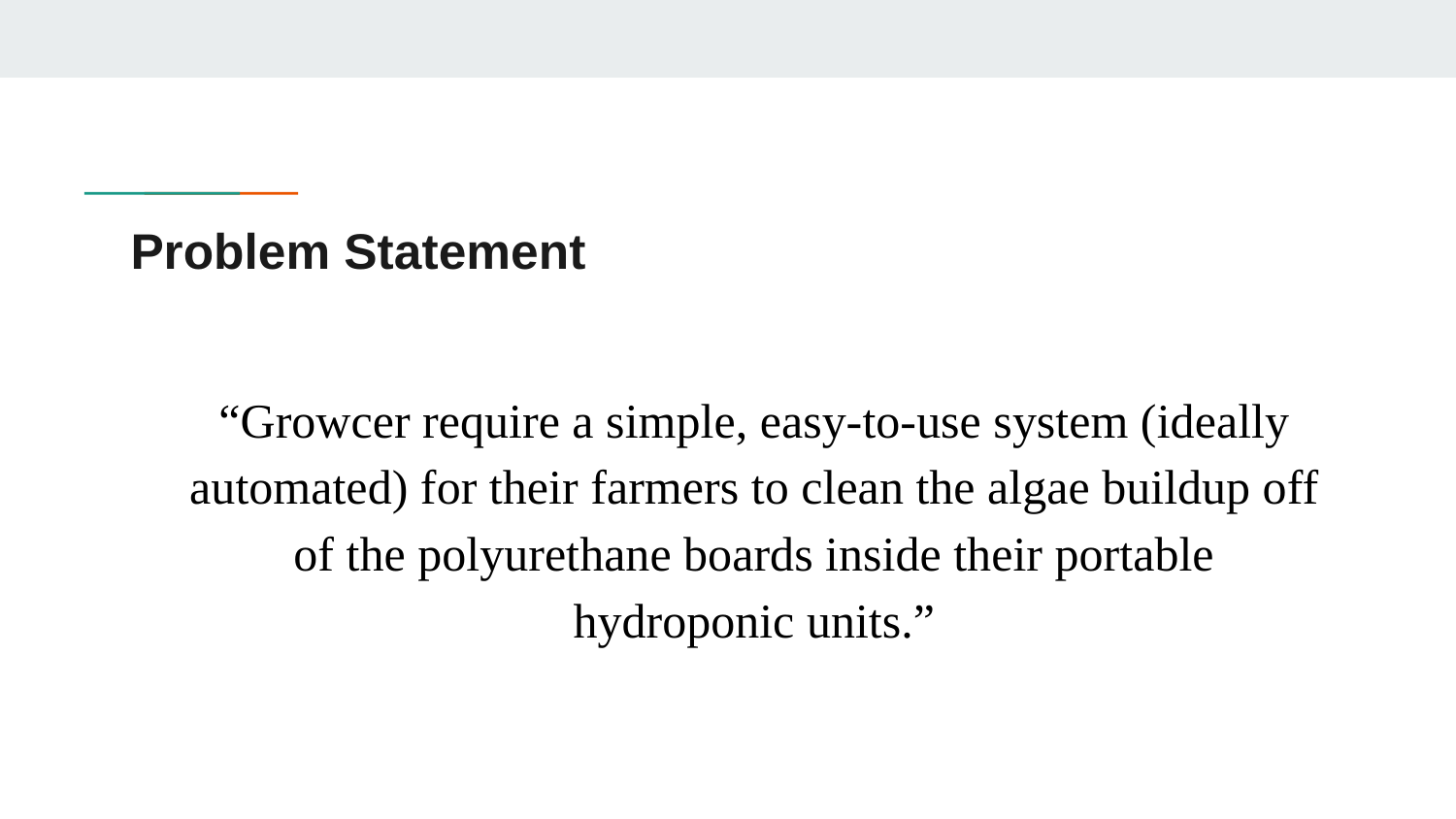

Problem Statement
“Growcer require a simple, easy-to-use system (ideally automated) for their farmers to clean the algae buildup off of the polyurethane boards inside their portable hydroponic units.”